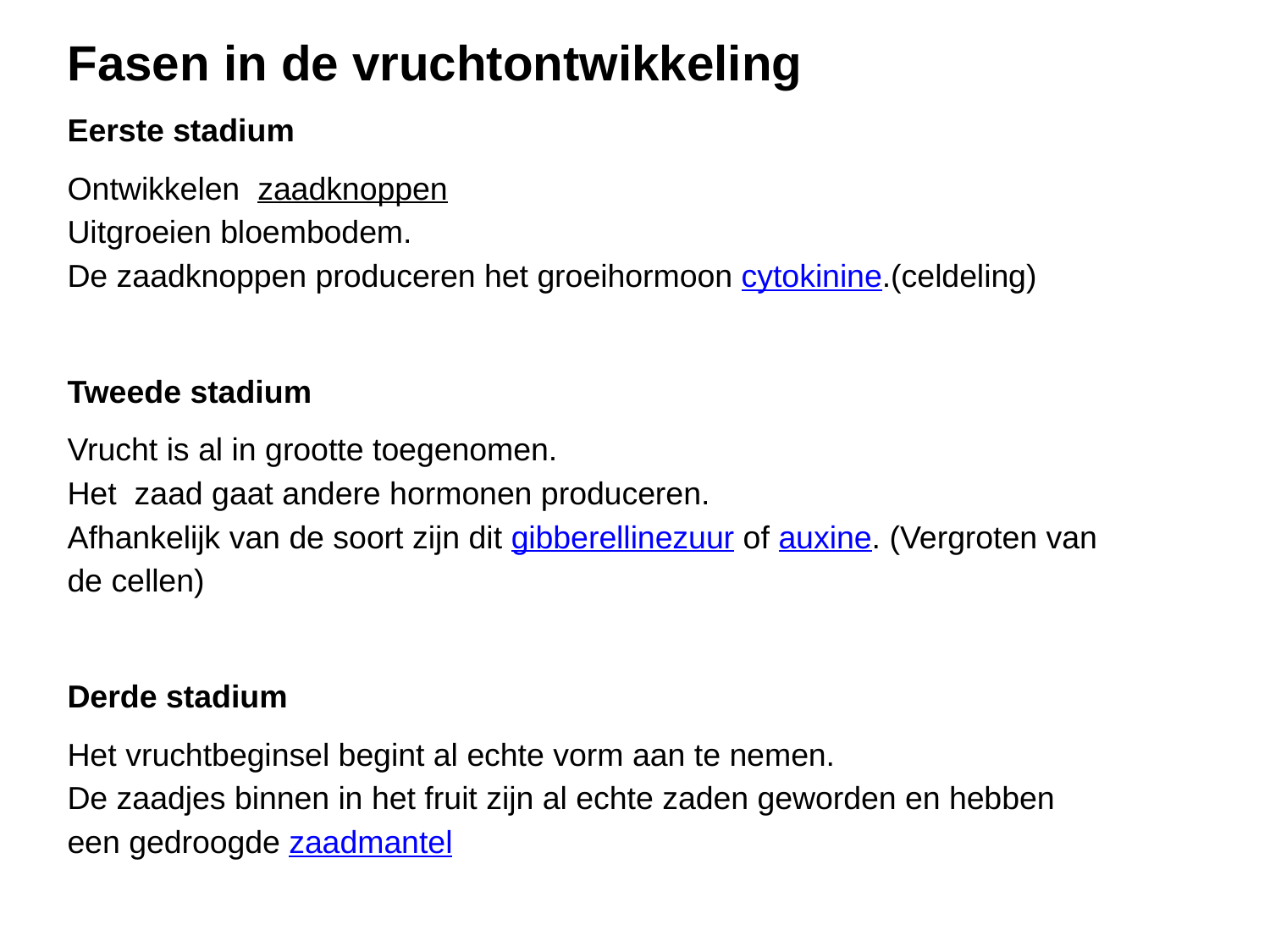

Fasen in de vruchtontwikkeling
Eerste stadium
Ontwikkelen  zaadknoppen
Uitgroeien bloembodem.
De zaadknoppen produceren het groeihormoon cytokinine.(celdeling)

Tweede stadium
Vrucht is al in grootte toegenomen.
Het  zaad gaat andere hormonen produceren.
Afhankelijk van de soort zijn dit gibberellinezuur of auxine. (Vergroten van de cellen)

Derde stadium
Het vruchtbeginsel begint al echte vorm aan te nemen.
De zaadjes binnen in het fruit zijn al echte zaden geworden en hebben een gedroogde zaadmantel